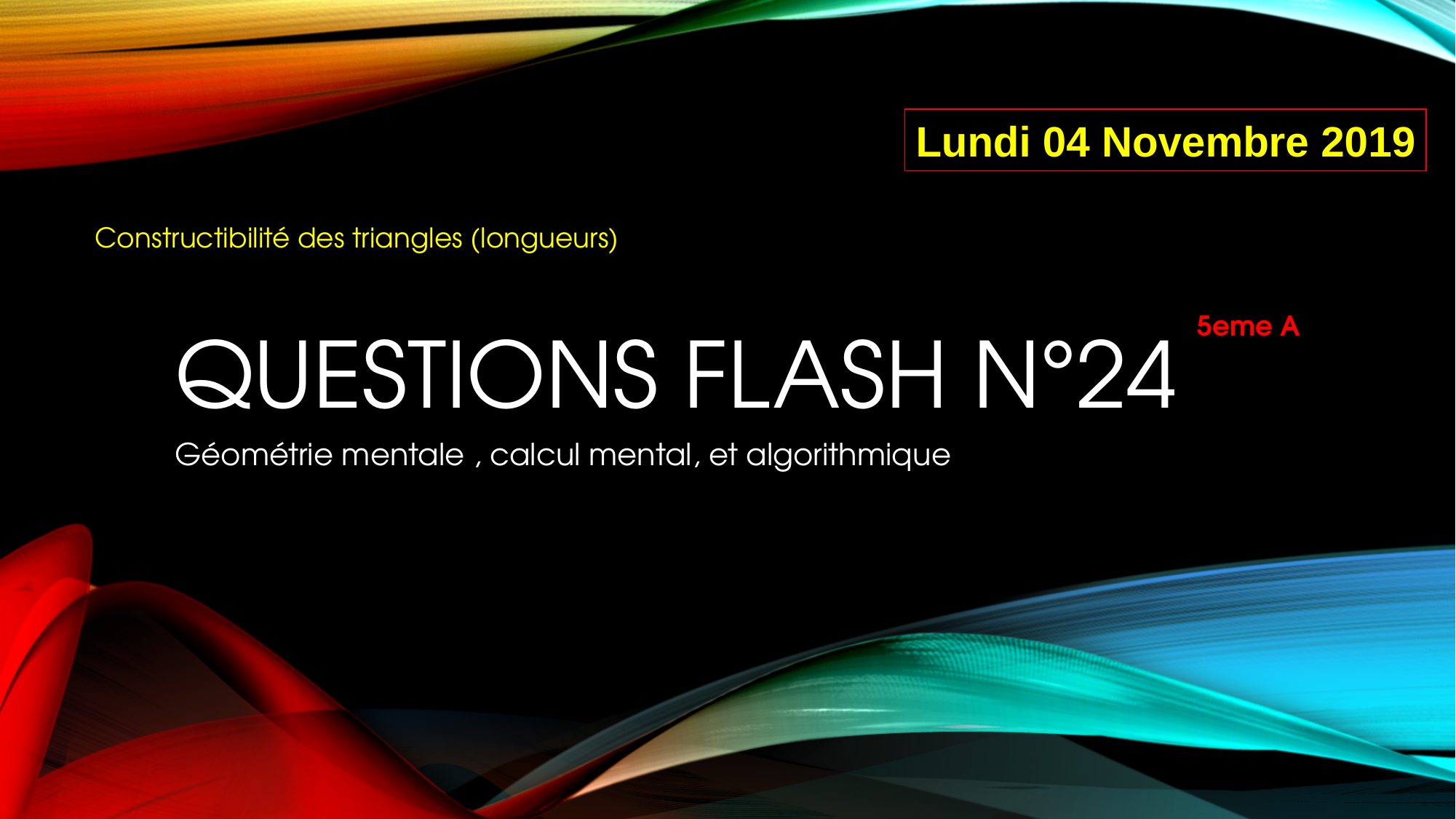

Lundi 04 Novembre 2019
Constructibilité des triangles (longueurs)
# Questions FLASH n°24
5eme A
Géométrie mentale , calcul mental, et algorithmique